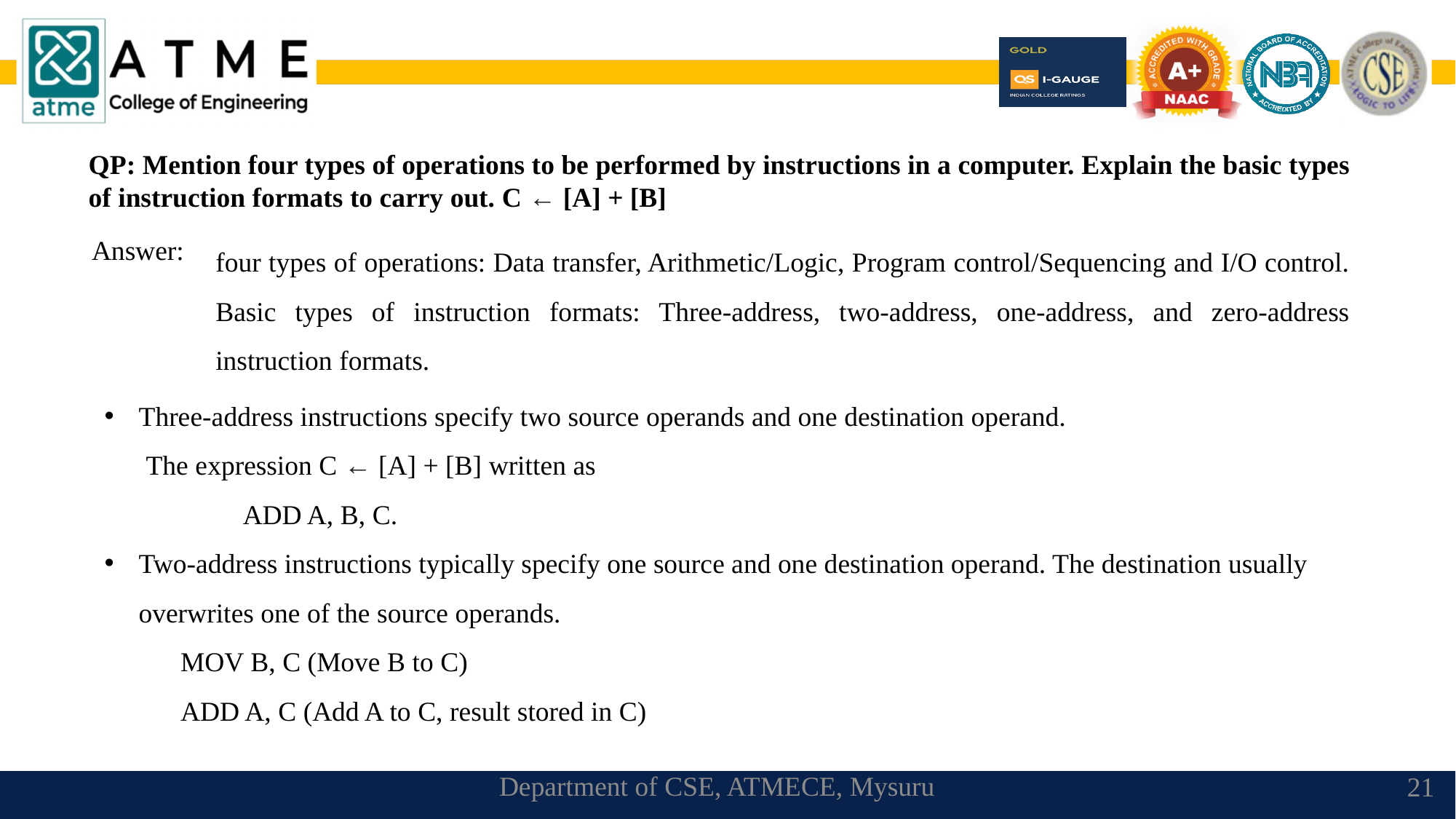

QP: Mention four types of operations to be performed by instructions in a computer. Explain the basic types of instruction formats to carry out. C ← [A] + [B]
four types of operations: Data transfer, Arithmetic/Logic, Program control/Sequencing and I/O control. Basic types of instruction formats: Three-address, two-address, one-address, and zero-address instruction formats.
Answer:
Three-address instructions specify two source operands and one destination operand.
      The expression C ← [A] + [B] written as
                    ADD A, B, C.
Two-address instructions typically specify one source and one destination operand. The destination usually overwrites one of the source operands.
           MOV B, C (Move B to C)
           ADD A, C (Add A to C, result stored in C)
Department of CSE, ATMECE, Mysuru
21